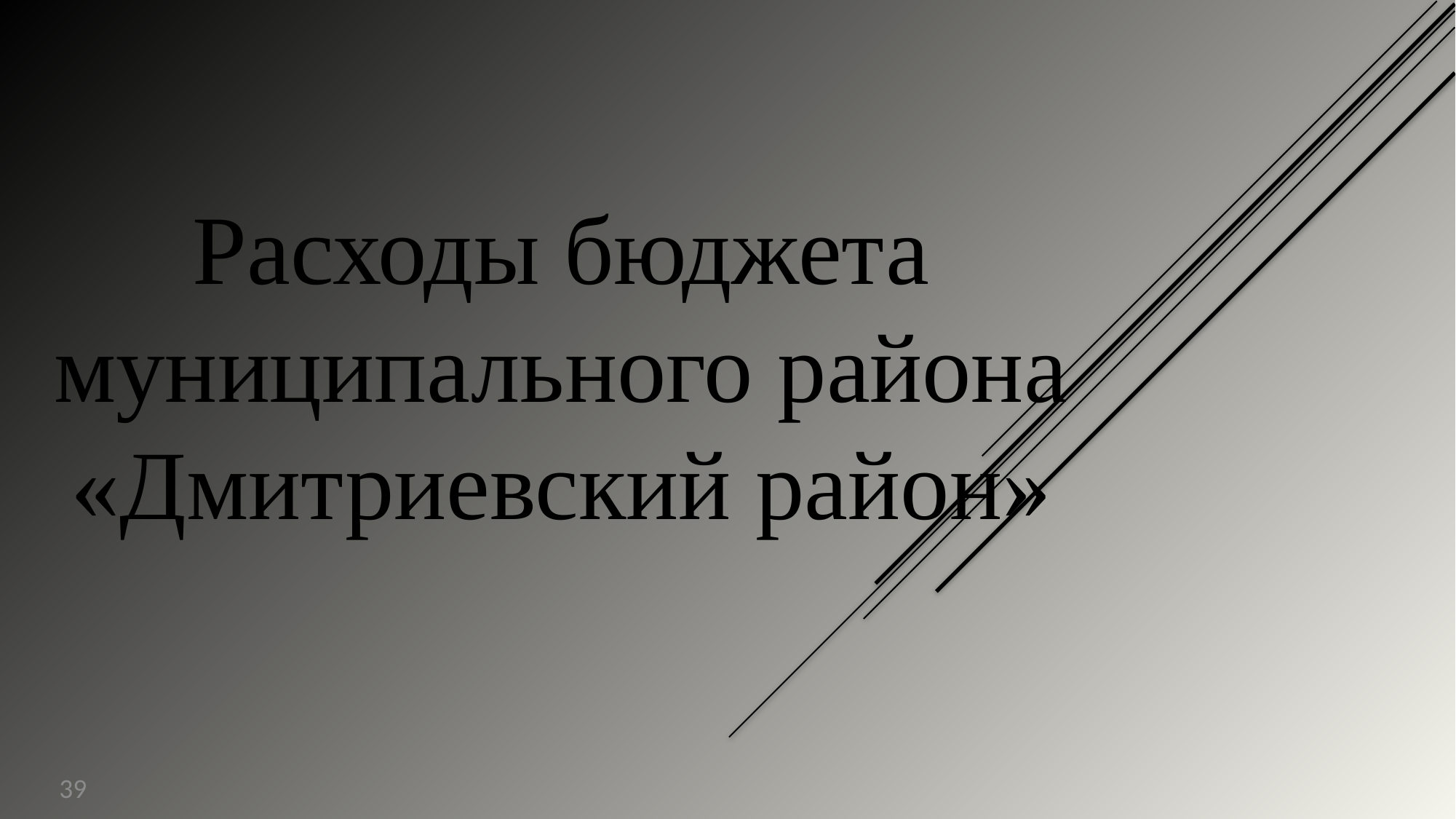

# Расходы бюджета муниципального района «Дмитриевский район»
39